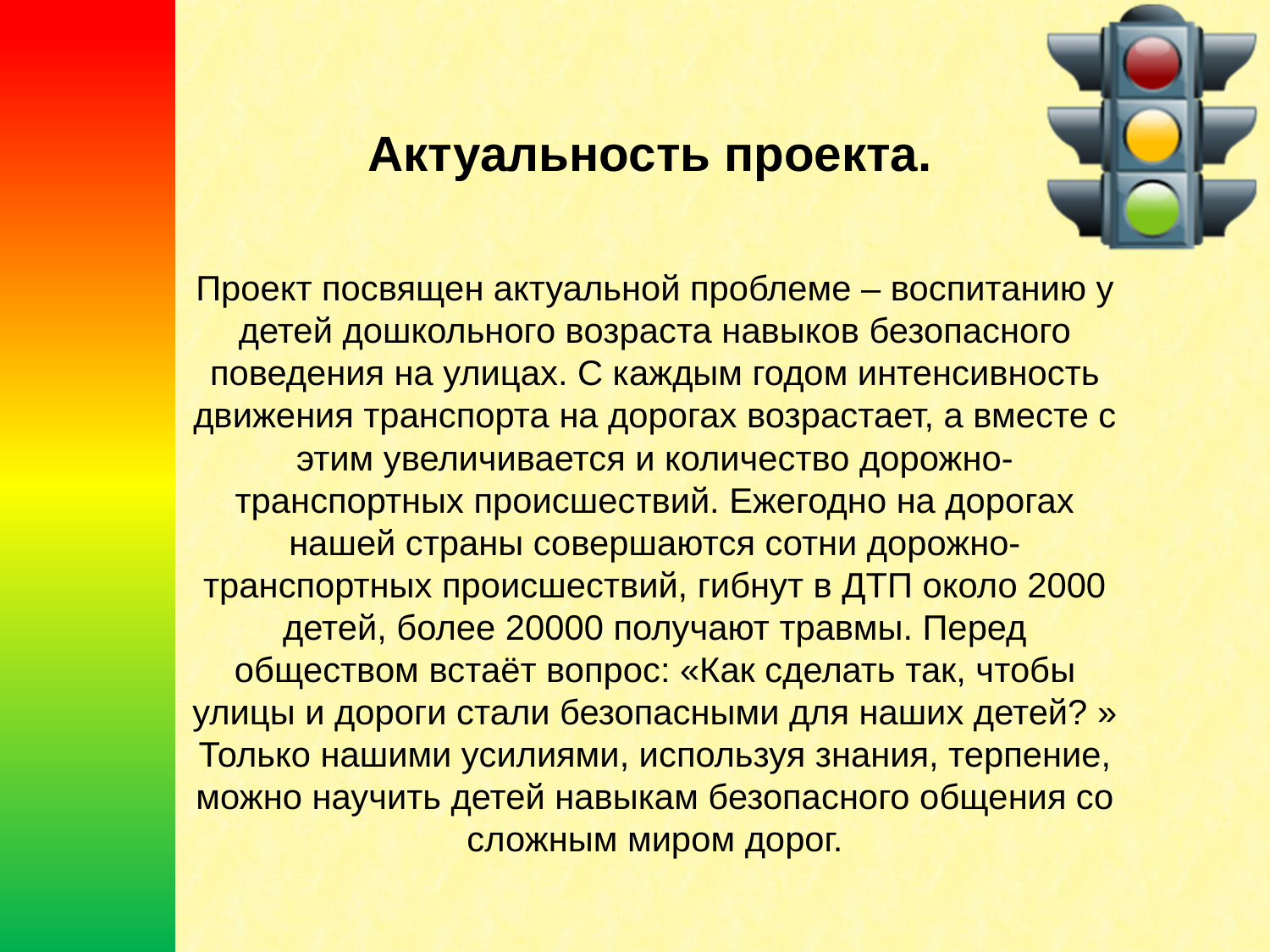

Актуальность проекта.

Проект посвящен актуальной проблеме – воспитанию у детей дошкольного возраста навыков безопасного поведения на улицах. С каждым годом интенсивность движения транспорта на дорогах возрастает, а вместе с этим увеличивается и количество дорожно-транспортных происшествий. Ежегодно на дорогах нашей страны совершаются сотни дорожно-транспортных происшествий, гибнут в ДТП около 2000 детей, более 20000 получают травмы. Перед обществом встаёт вопрос: «Как сделать так, чтобы улицы и дороги стали безопасными для наших детей? » Только нашими усилиями, используя знания, терпение, можно научить детей навыкам безопасного общения со сложным миром дорог.